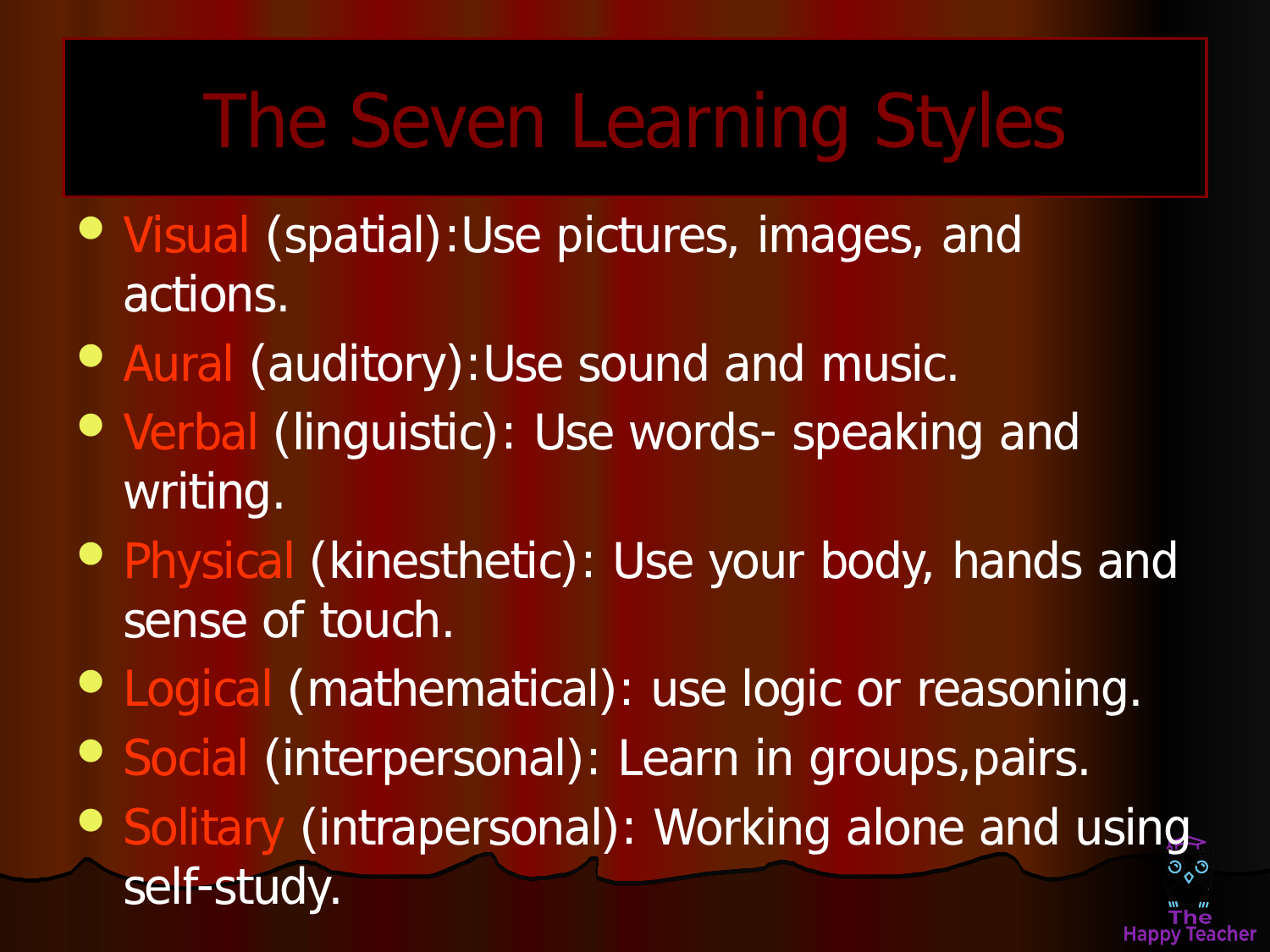

# The Seven Learning Styles
Visual (spatial):Use pictures, images, and actions.
Aural (auditory):Use sound and music.
Verbal (linguistic): Use words- speaking and writing.
Physical (kinesthetic): Use your body, hands and sense of touch.
Logical (mathematical): use logic or reasoning.
Social (interpersonal): Learn in groups,pairs.
Solitary (intrapersonal): Working alone and using self-study.